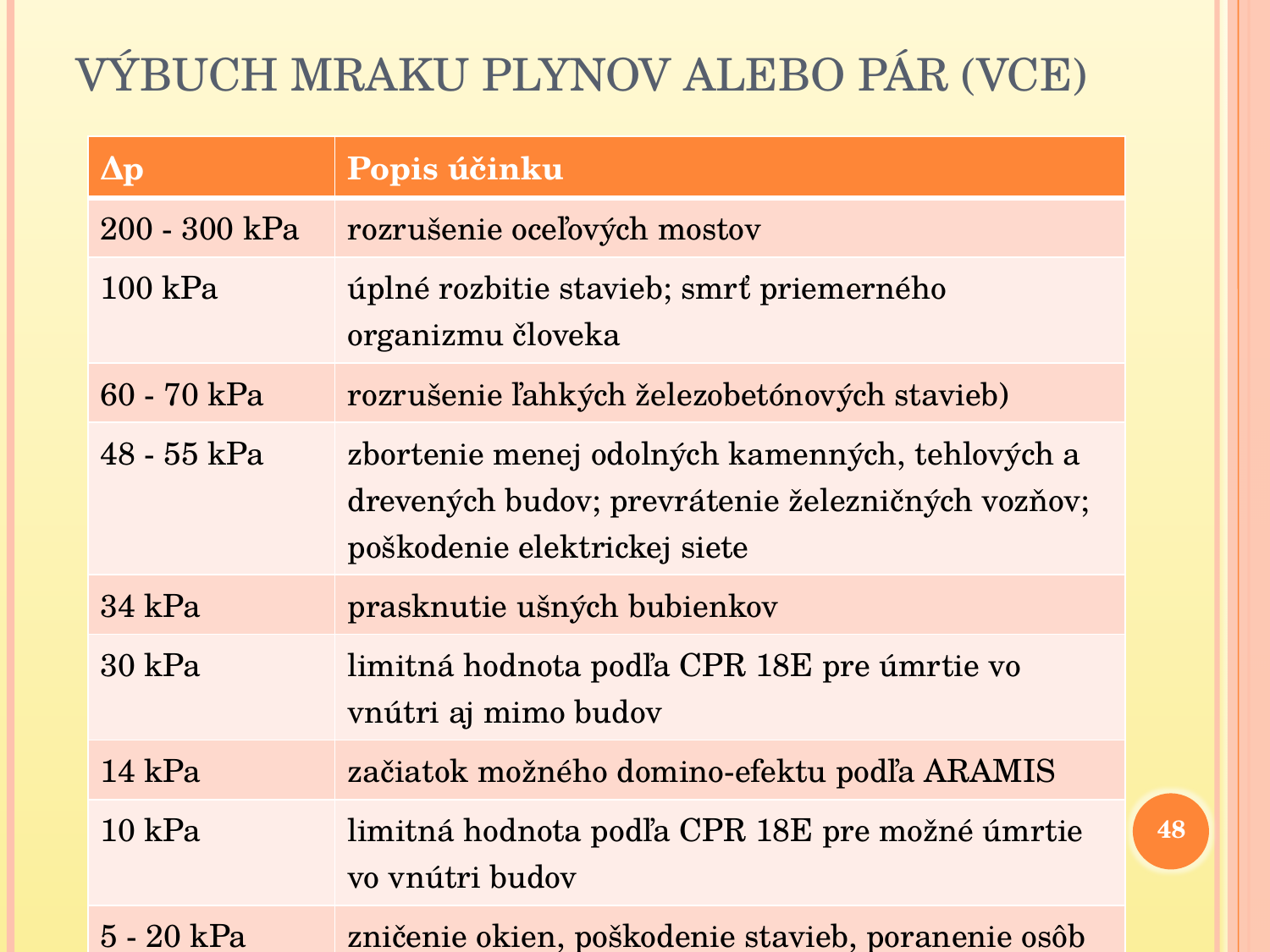

# Výbuch mraku plynov alebo pár (VCE)
| Δp | Popis účinku |
| --- | --- |
| 200 - 300 kPa | rozrušenie oceľových mostov |
| 100 kPa | úplné rozbitie stavieb; smrť priemerného organizmu človeka |
| 60 - 70 kPa | rozrušenie ľahkých železobetónových stavieb) |
| 48 - 55 kPa | zbortenie menej odolných kamenných, tehlových a drevených budov; prevrátenie železničných vozňov; poškodenie elektrickej siete |
| 34 kPa | prasknutie ušných bubienkov |
| 30 kPa | limitná hodnota podľa CPR 18E pre úmrtie vo vnútri aj mimo budov |
| 14 kPa | začiatok možného domino-efektu podľa ARAMIS |
| 10 kPa | limitná hodnota podľa CPR 18E pre možné úmrtie vo vnútri budov |
| 5 - 20 kPa | zničenie okien, poškodenie stavieb, poranenie osôb sklom |
48